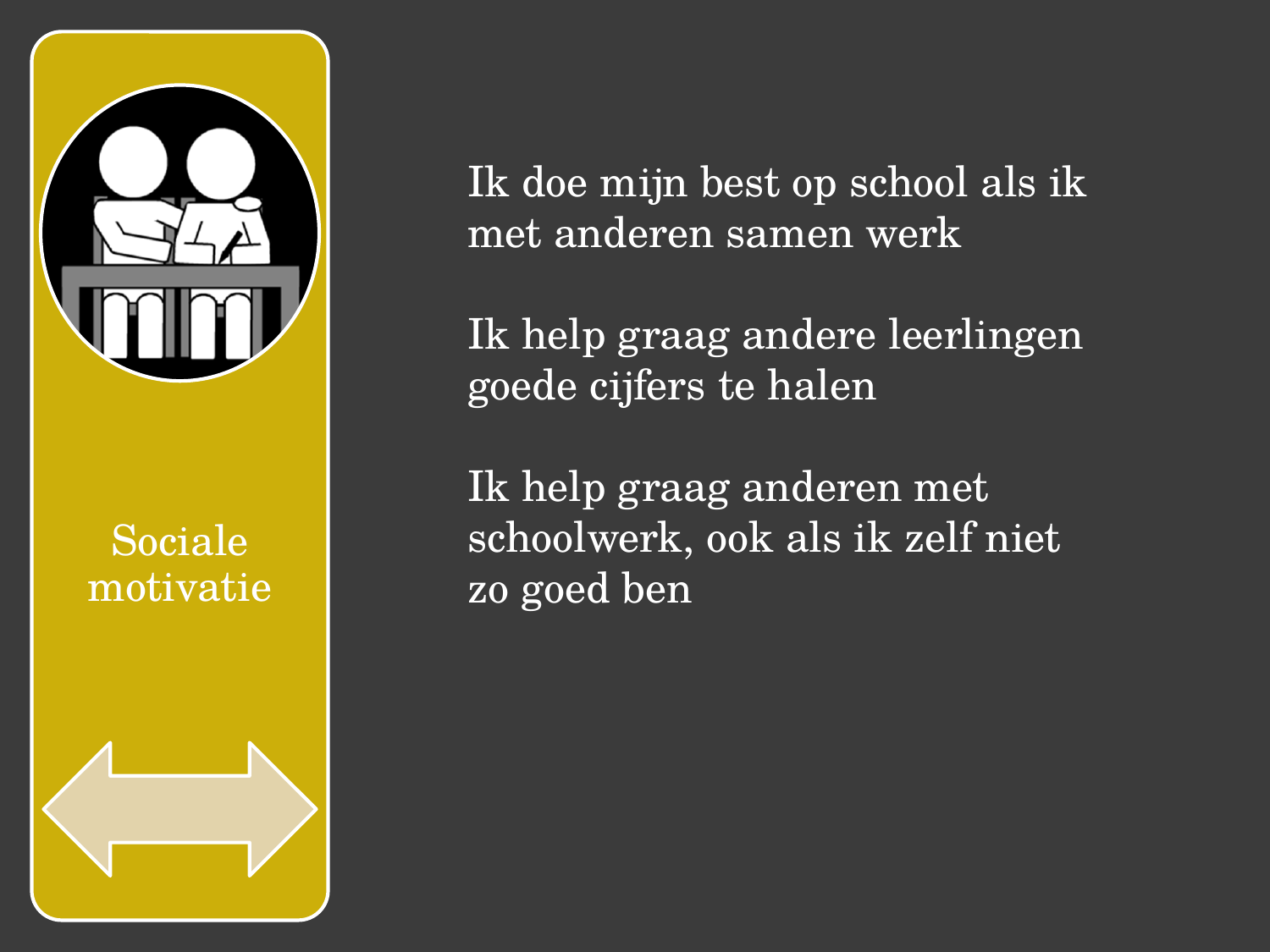

Sociale motivatie
Ik doe mijn best op school als ik met anderen samen werk

Ik help graag andere leerlingen goede cijfers te halen

Ik help graag anderen met schoolwerk, ook als ik zelf niet zo goed ben